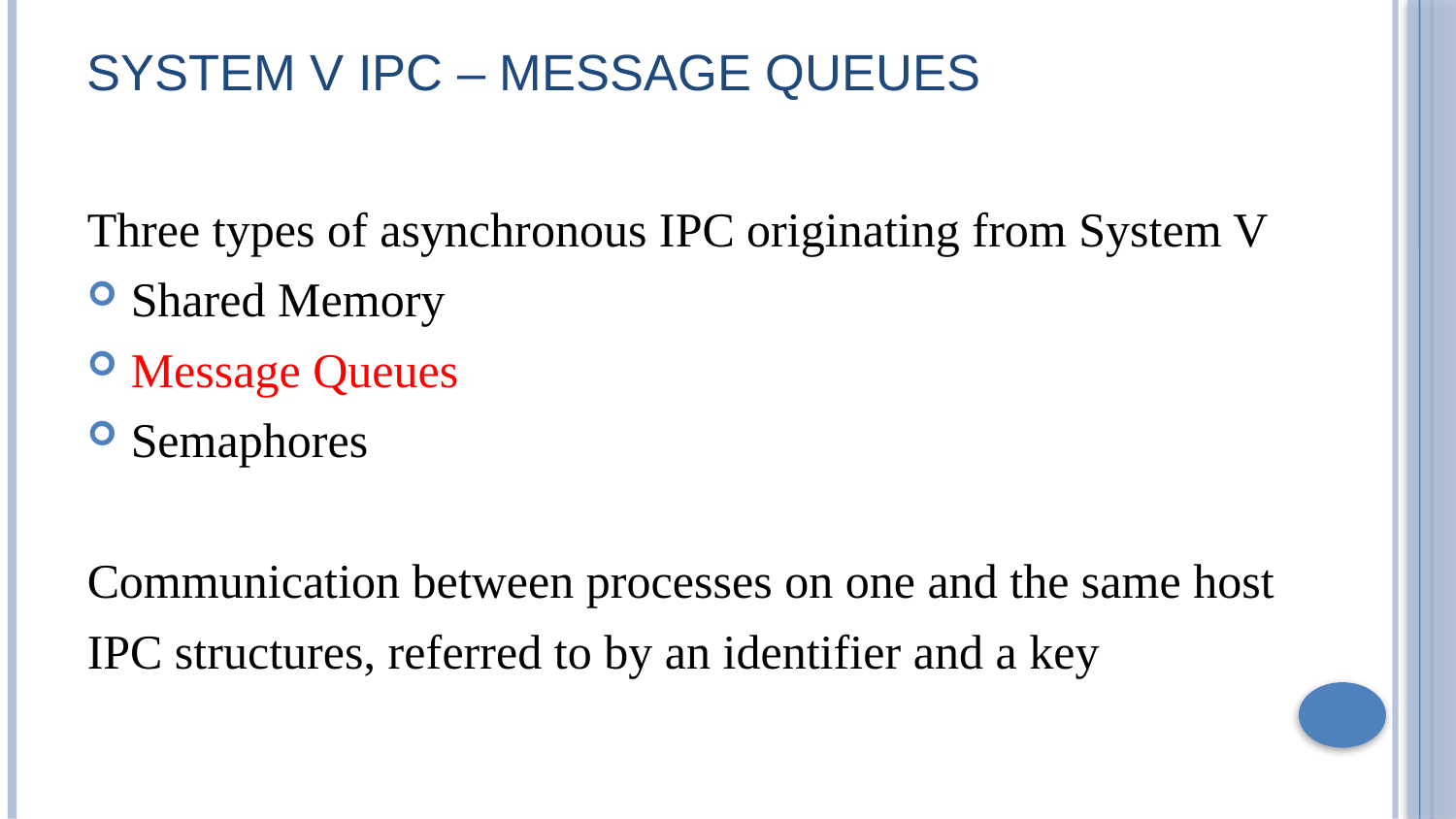

# System V IPC – Message Queues
Three types of asynchronous IPC originating from System V
Shared Memory
Message Queues
Semaphores

Communication between processes on one and the same host
IPC structures, referred to by an identifier and a key